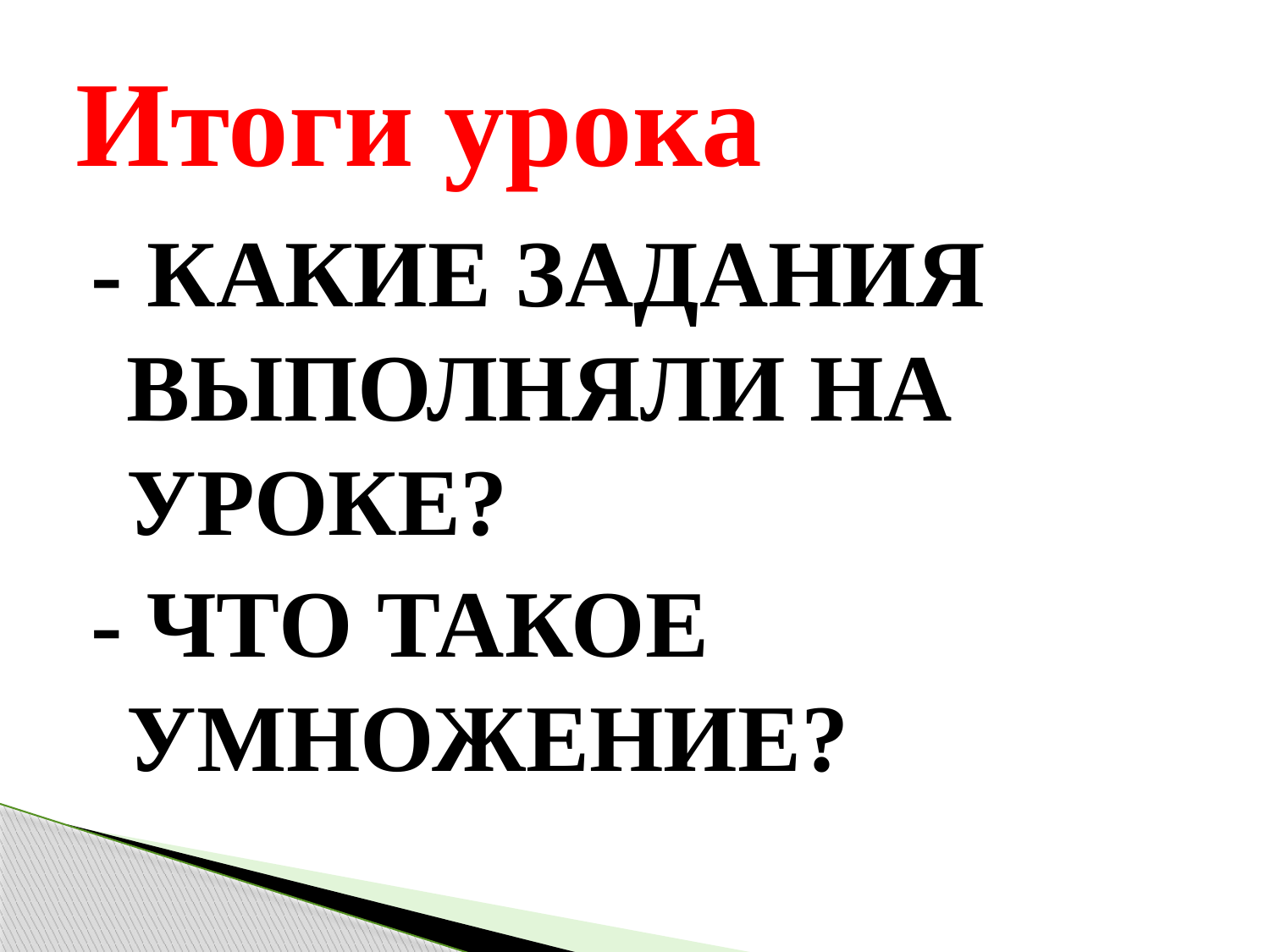

# Итоги урока
- КАКИЕ ЗАДАНИЯ ВЫПОЛНЯЛИ НА УРОКЕ?
- ЧТО ТАКОЕ УМНОЖЕНИЕ?